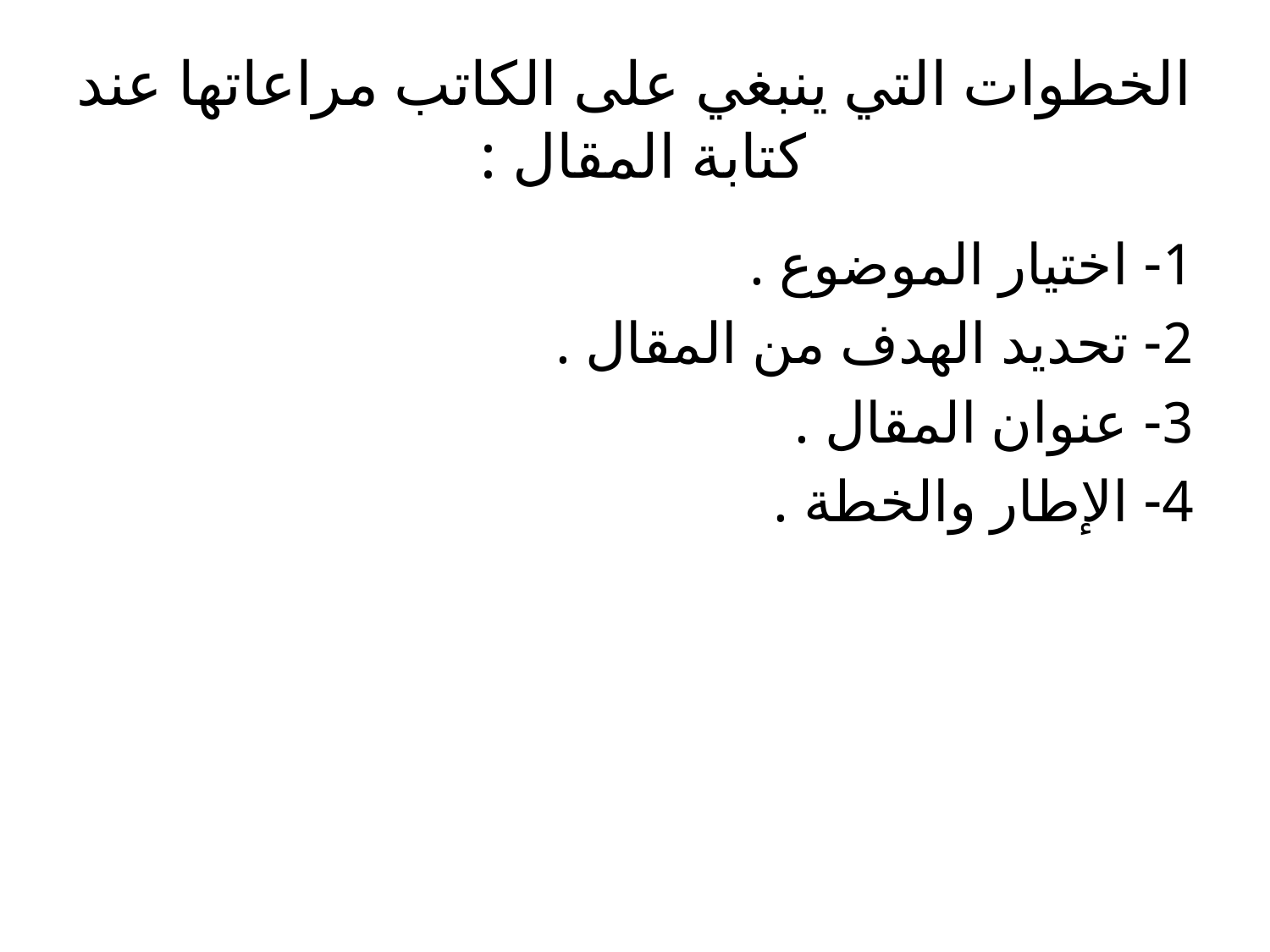

# الخطوات التي ينبغي على الكاتب مراعاتها عند كتابة المقال :
1- اختيار الموضوع .
2- تحديد الهدف من المقال .
3- عنوان المقال .
4- الإطار والخطة .